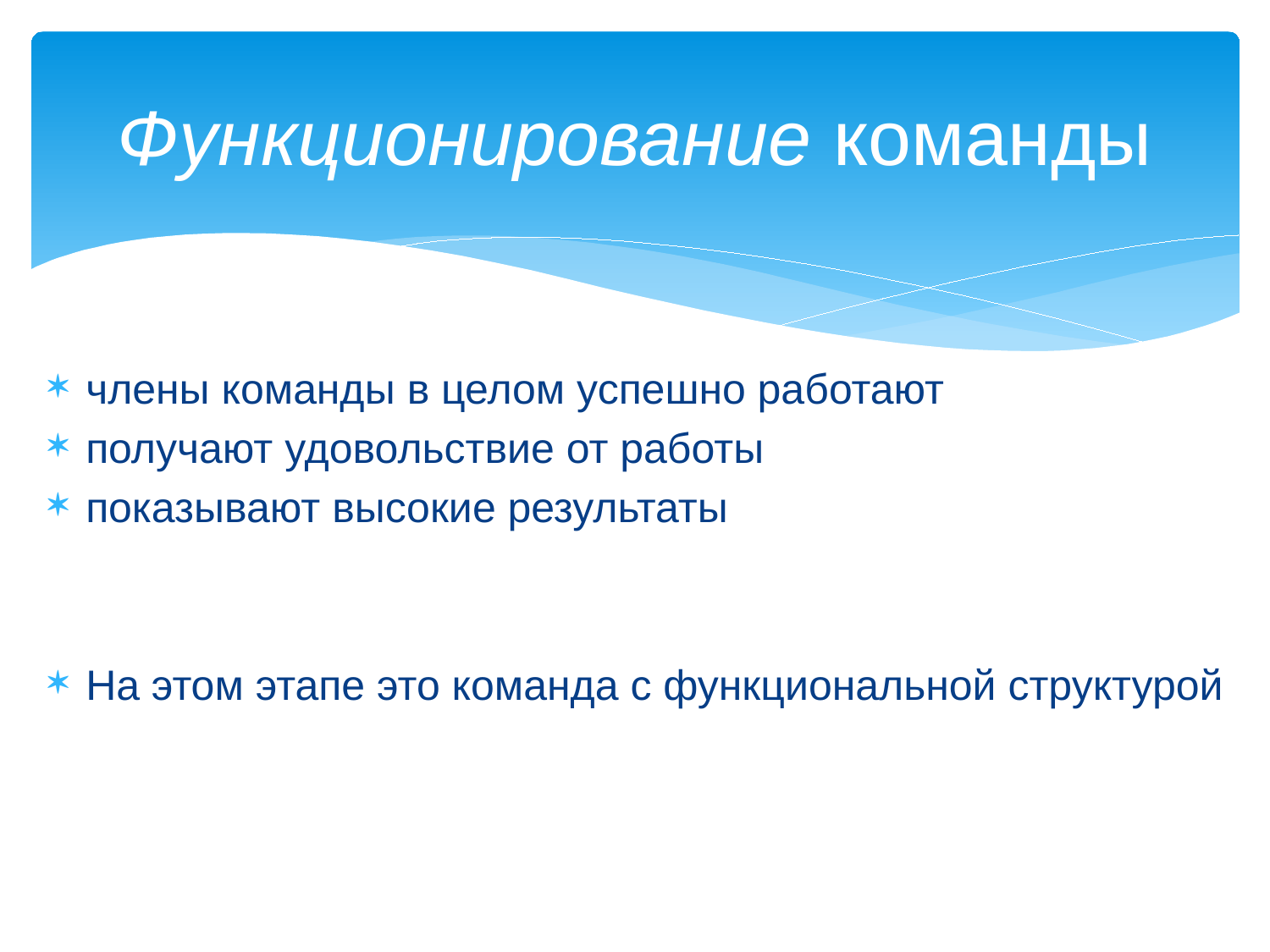

# Функционирование команды

члены команды в целом успешно работают
получают удовольствие от работы
показывают высокие результаты

На этом этапе это команда с функциональной структурой